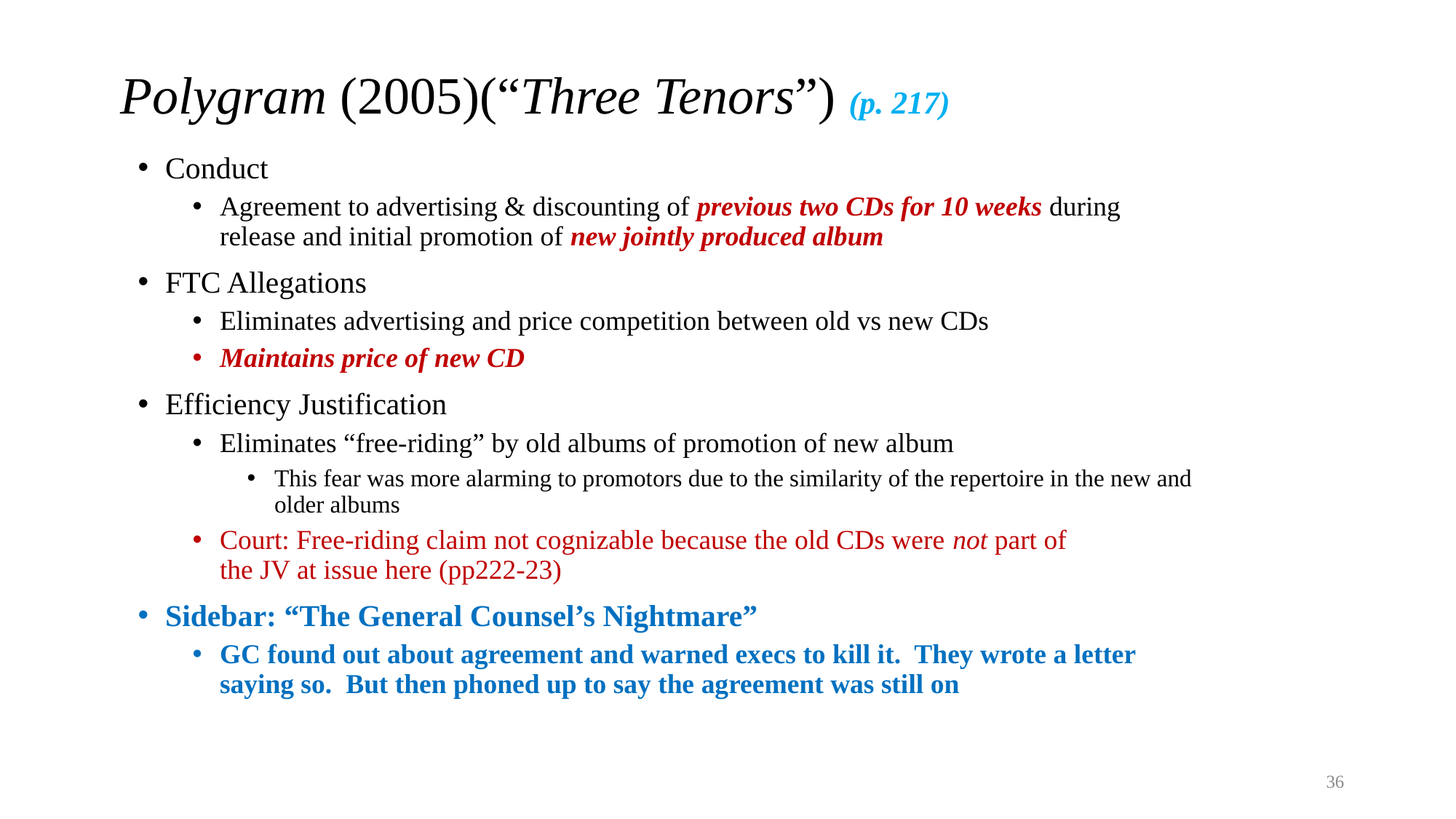

# Polygram (2005)(“Three Tenors”) (p. 217)
Conduct
Agreement to advertising & discounting of previous two CDs for 10 weeks during release and initial promotion of new jointly produced album
FTC Allegations
Eliminates advertising and price competition between old vs new CDs
Maintains price of new CD
Efficiency Justification
Eliminates “free-riding” by old albums of promotion of new album
This fear was more alarming to promotors due to the similarity of the repertoire in the new and older albums
Court: Free-riding claim not cognizable because the old CDs were not part of
the JV at issue here (pp222-23)
Sidebar: “The General Counsel’s Nightmare”
GC found out about agreement and warned execs to kill it.  They wrote a letter saying so.  But then phoned up to say the agreement was still on
36